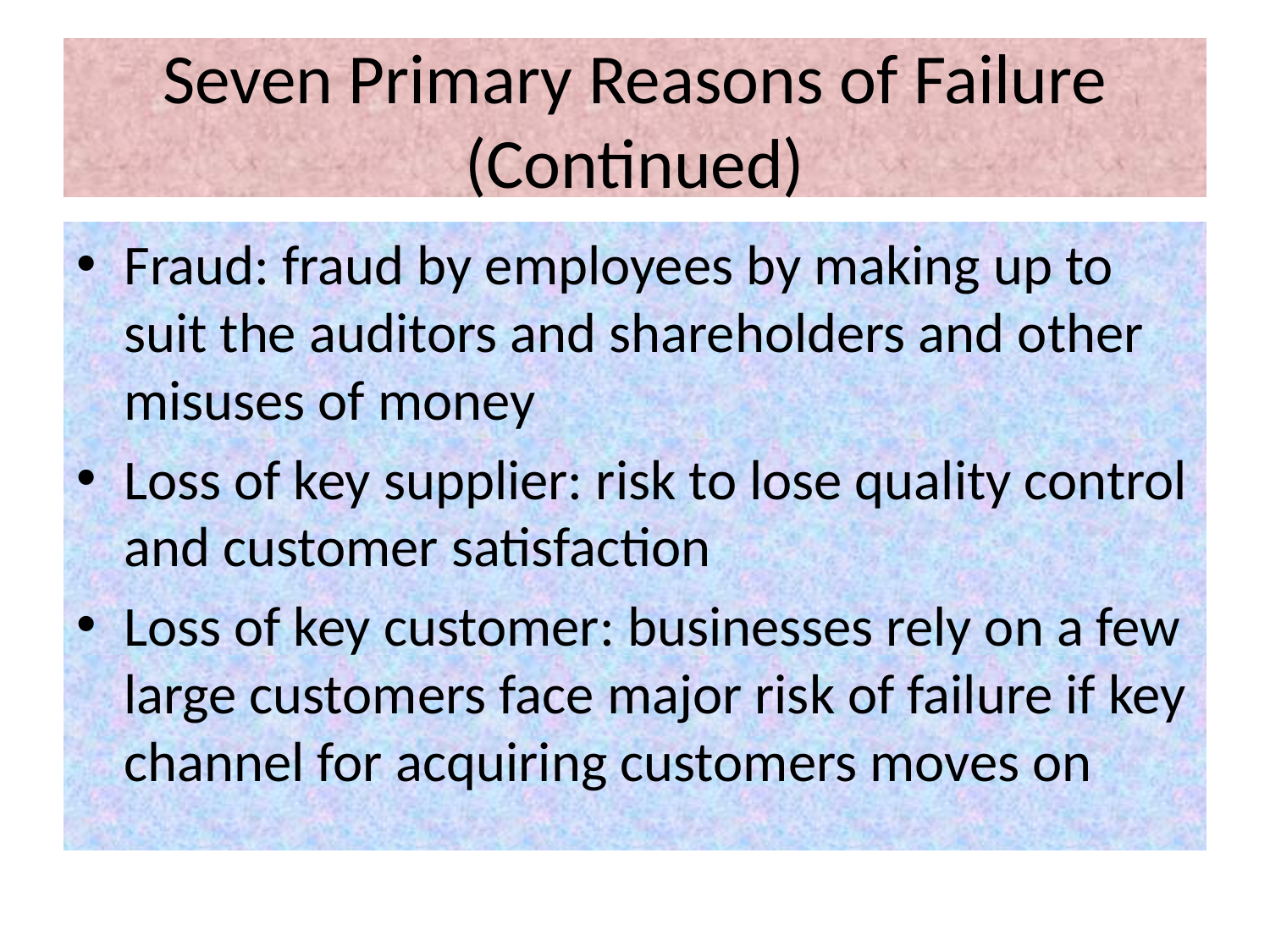

# Seven Primary Reasons of Failure (Continued)
Fraud: fraud by employees by making up to suit the auditors and shareholders and other misuses of money
Loss of key supplier: risk to lose quality control and customer satisfaction
Loss of key customer: businesses rely on a few large customers face major risk of failure if key channel for acquiring customers moves on